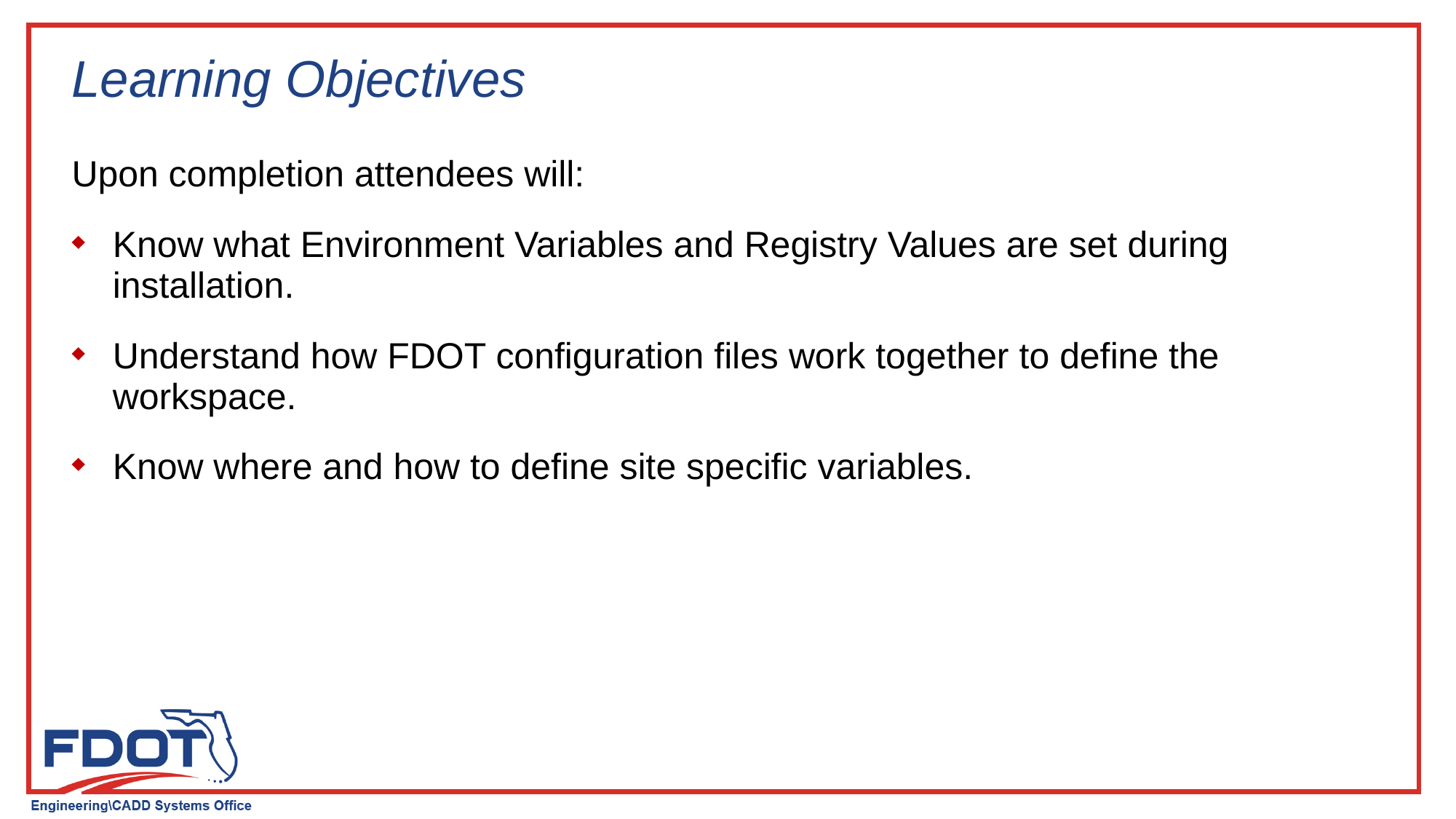

# Learning Objectives
Upon completion attendees will:
Know what Environment Variables and Registry Values are set during installation.
Understand how FDOT configuration files work together to define the workspace.
Know where and how to define site specific variables.